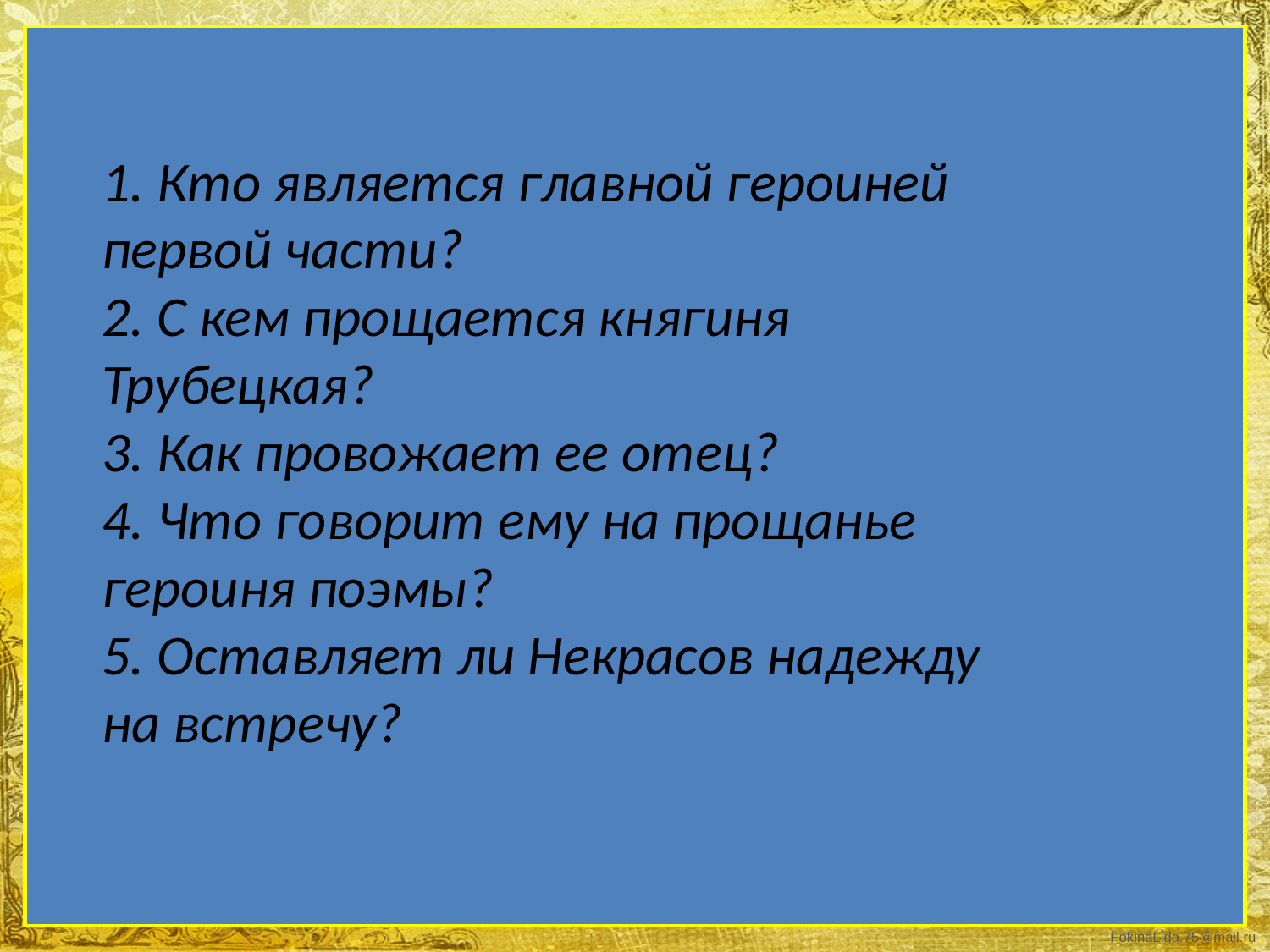

1. Кто является главной героиней первой части?
2. С кем прощается княгиня Трубецкая?
3. Как провожает ее отец?
4. Что говорит ему на прощанье героиня поэмы?
5. Оставляет ли Некрасов надежду на встречу?